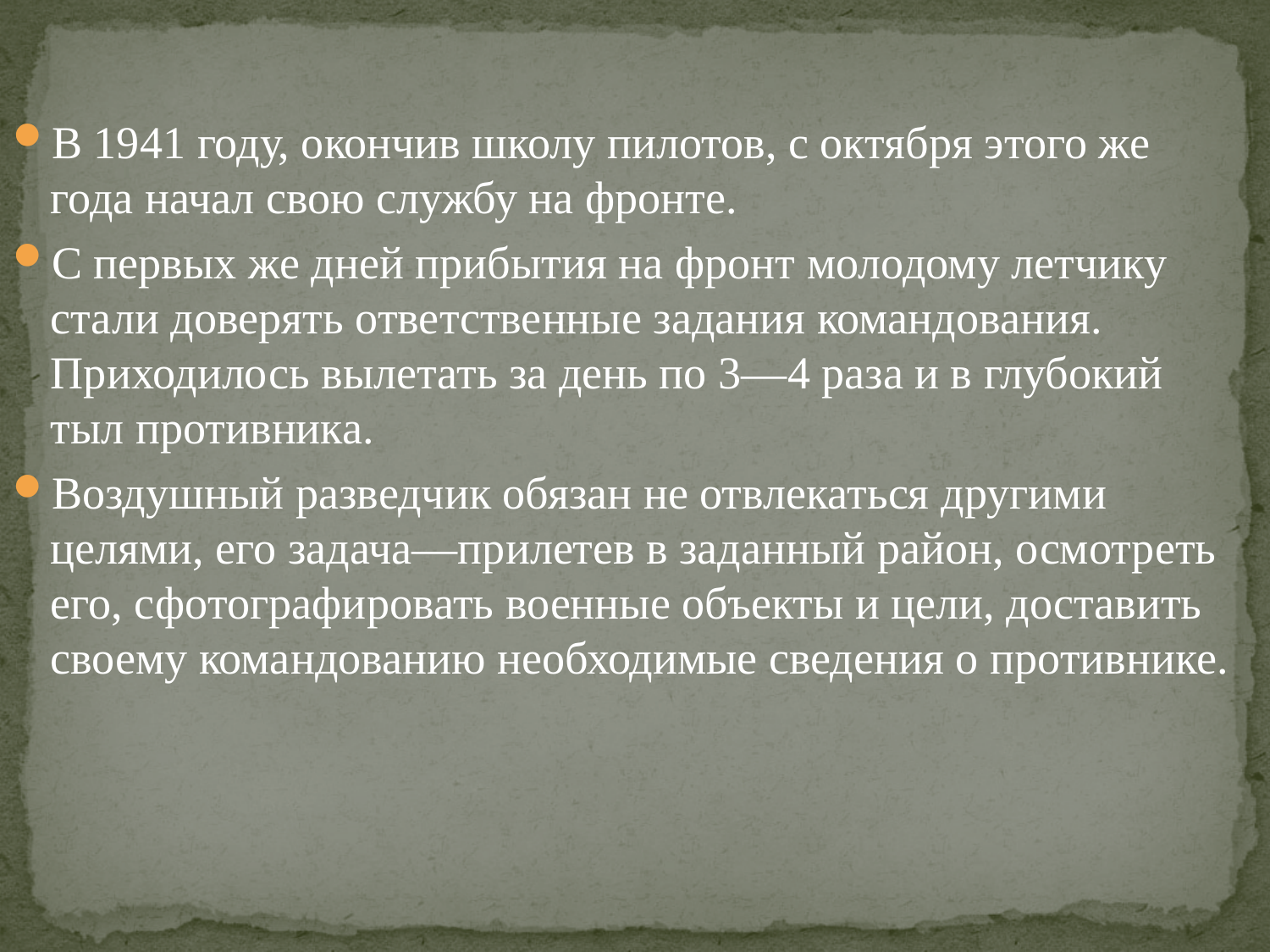

В 1941 году, окончив школу пилотов, с октября этого же года начал свою службу на фронте.
С первых же дней прибытия на фронт молодому летчику стали доверять ответственные задания командования. Приходилось вылетать за день по 3—4 раза и в глубокий тыл противника.
Воздушный разведчик обязан не отвлекаться другими целями, его задача—прилетев в заданный район, осмотреть его, сфотографировать военные объекты и цели, доставить своему командованию необходимые сведения о противнике.